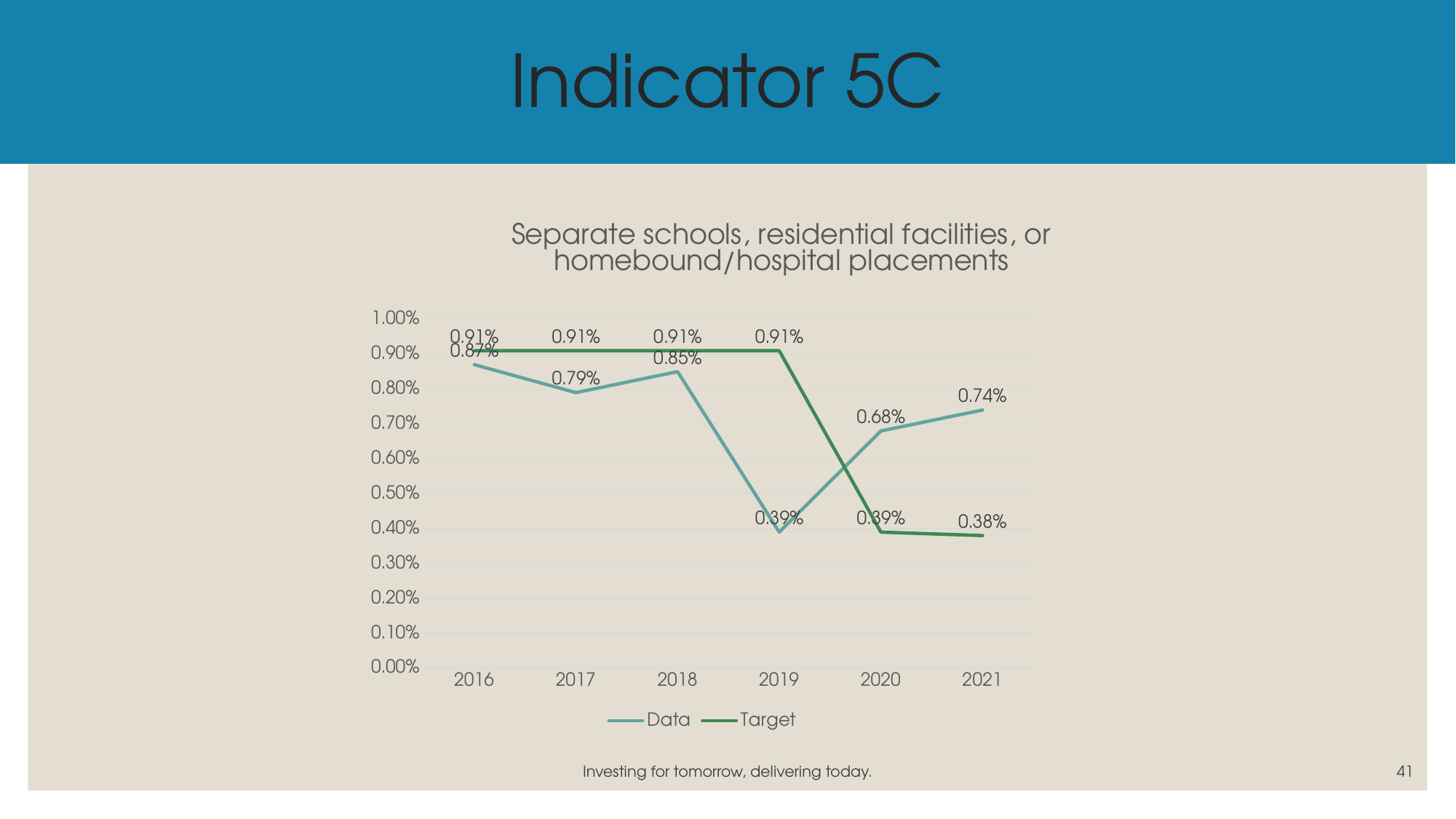

# Indicator 5C

### Chart: Separate schools, residential facilities, or homebound/hospital placements

| Category | Data | Target |
|---|---|---|
| 2016 | 0.0087 | 0.0091 |
| 2017 | 0.0079 | 0.0091 |
| 2018 | 0.0085 | 0.0091 |
| 2019 | 0.0039 | 0.0091 |
| 2020 | 0.0068 | 0.0039 |
| 2021 | 0.0074 | 0.0038 |
Investing for tomorrow, delivering today.
41